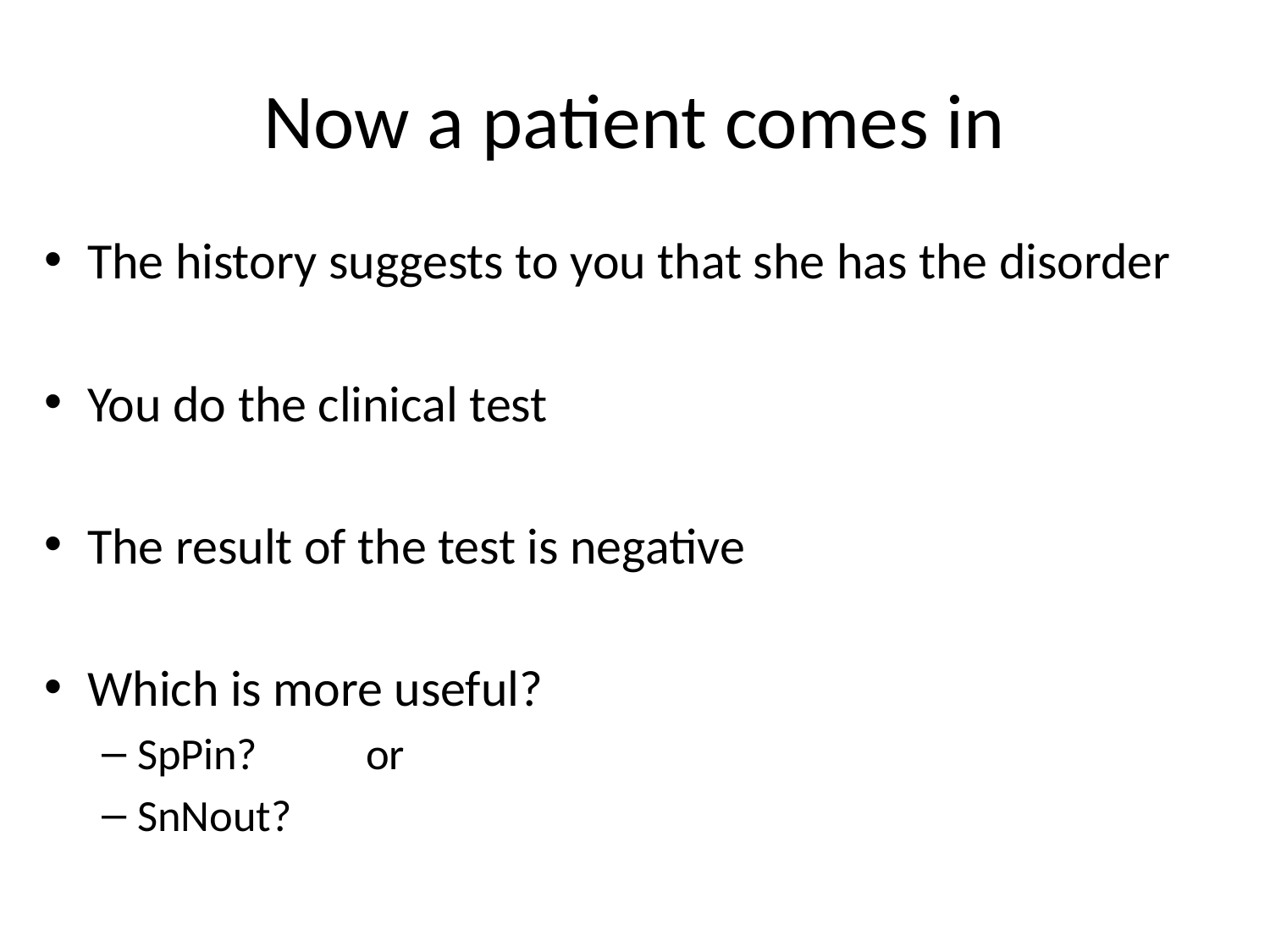

# Now a patient comes in
The history suggests to you that she has the disorder

You do the clinical test

The result of the test is negative

Which is more useful?
SpPin?		or
SnNout?